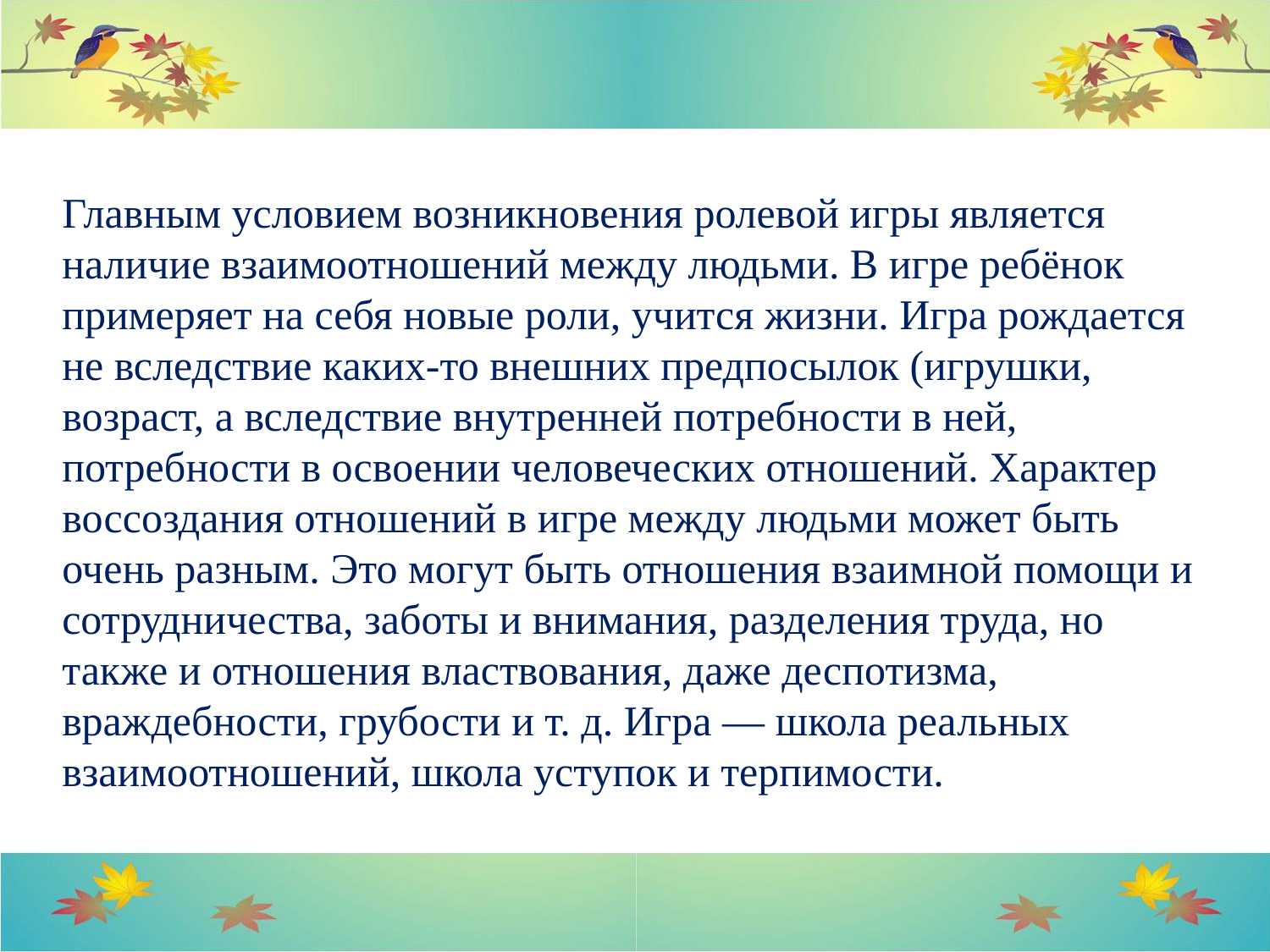

Главным условием возникновения ролевой игры является наличие взаимоотношений между людьми. В игре ребёнок примеряет на себя новые роли, учится жизни. Игра рождается не вследствие каких-то внешних предпосылок (игрушки, возраст, а вследствие внутренней потребности в ней, потребности в освоении человеческих отношений. Характер воссоздания отношений в игре между людьми может быть очень разным. Это могут быть отношения взаимной помощи и сотрудничества, заботы и внимания, разделения труда, но также и отношения властвования, даже деспотизма, враждебности, грубости и т. д. Игра — школа реальных взаимоотношений, школа уступок и терпимости.